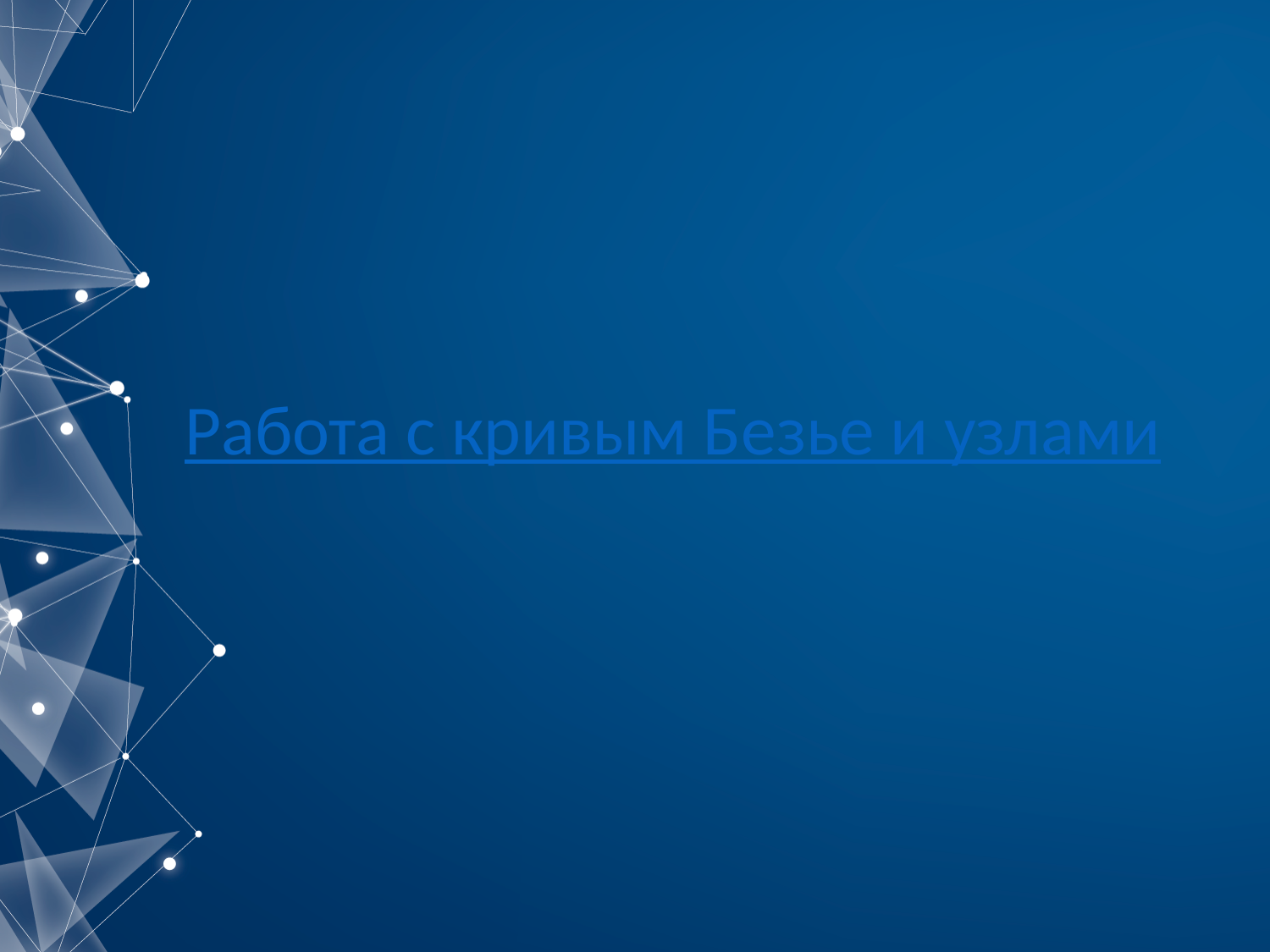

# Работа с кривым Безье и узлами